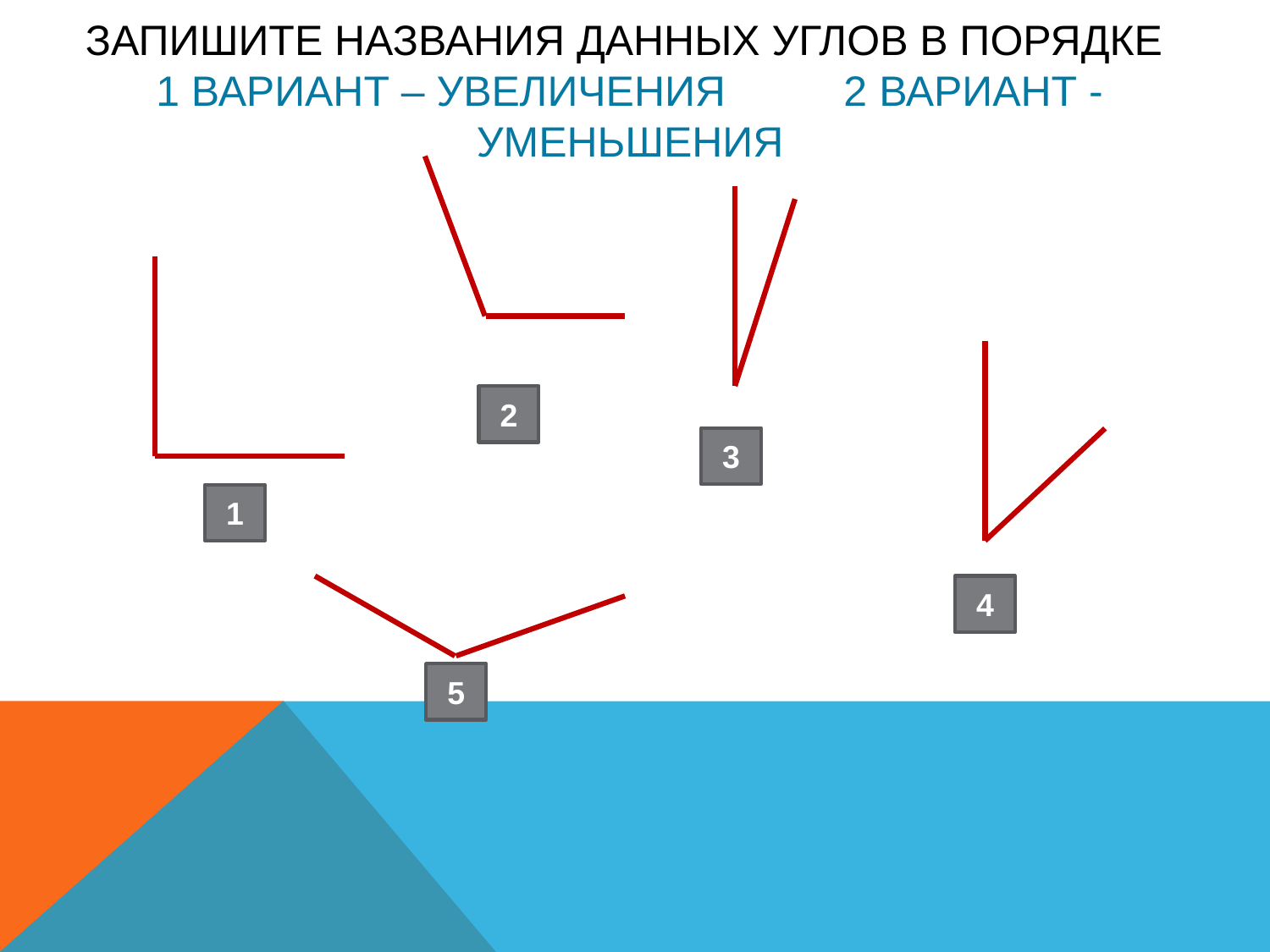

# Запишите названия данных углов в порядке 1 вариант – увеличения          2 вариант - уменьшения

2
3
1
4
5